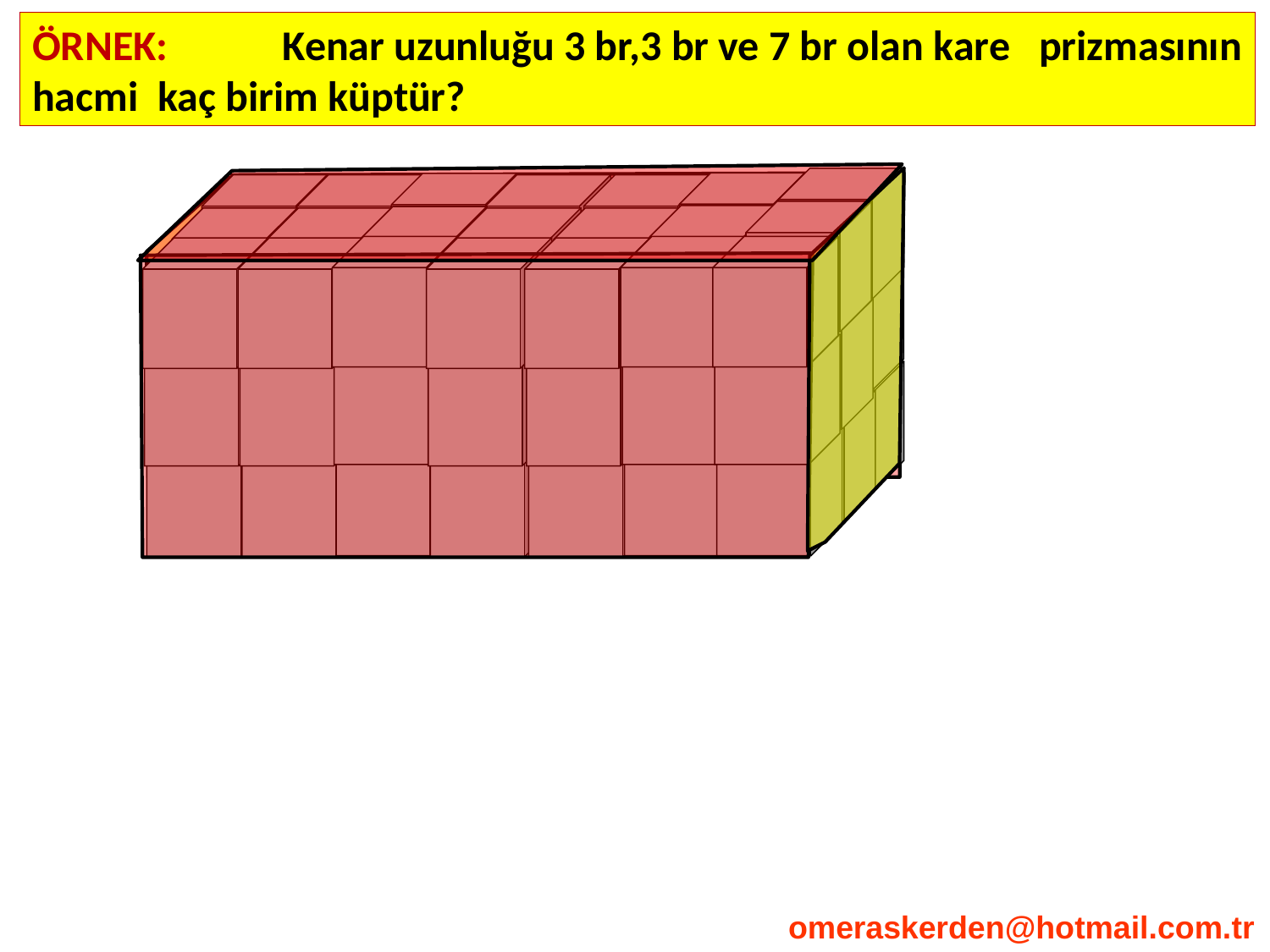

ÖRNEK:            Kenar uzunluğu 3 br,3 br ve 7 br olan kare   prizmasının hacmi  kaç birim küptür?

omeraskerden@hotmail.com.tr